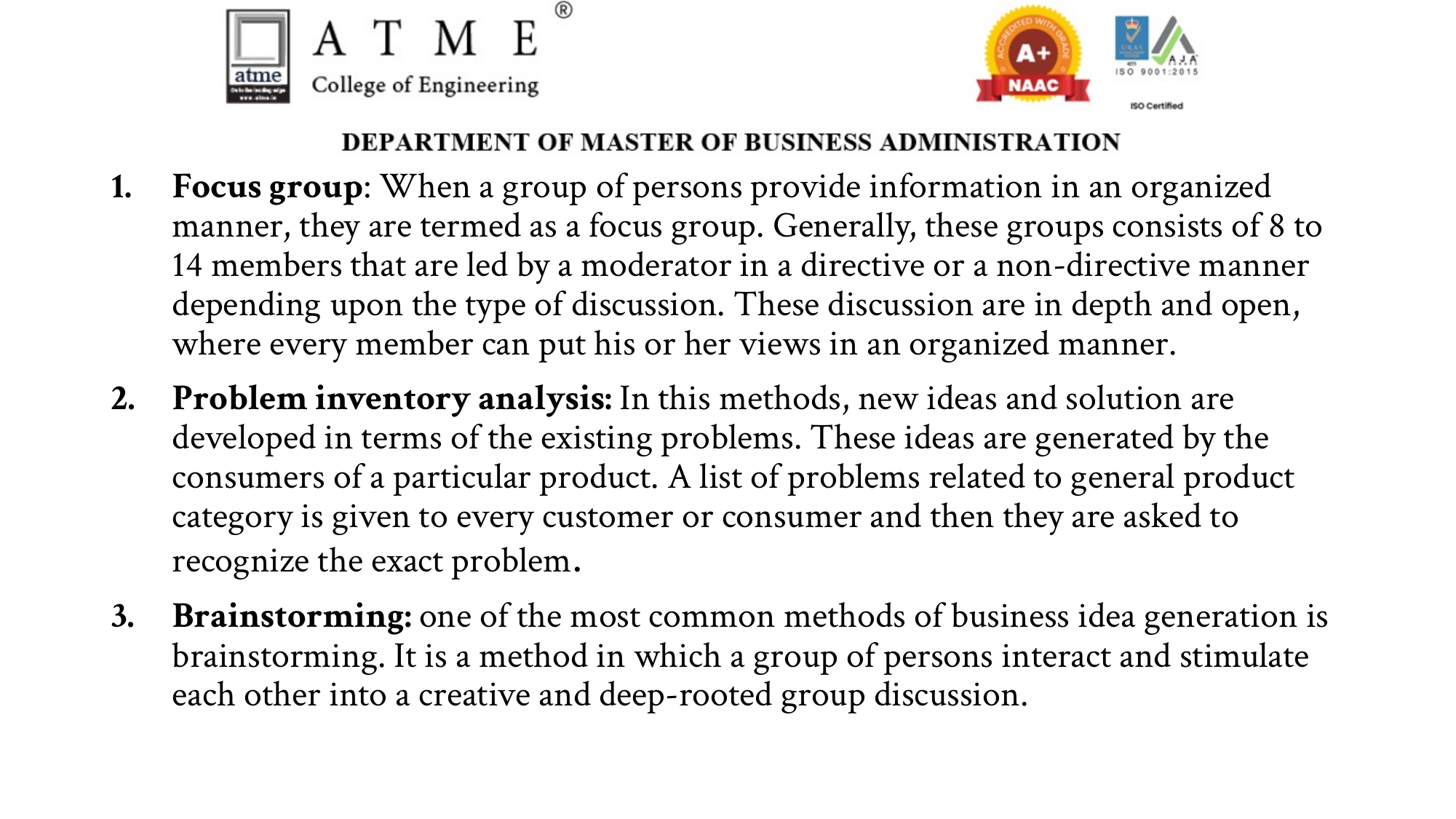

Focus group: When a group of persons provide information in an organized manner, they are termed as a focus group. Generally, these groups consists of 8 to 14 members that are led by a moderator in a directive or a non-directive manner depending upon the type of discussion. These discussion are in depth and open, where every member can put his or her views in an organized manner.
Problem inventory analysis: In this methods, new ideas and solution are developed in terms of the existing problems. These ideas are generated by the consumers of a particular product. A list of problems related to general product category is given to every customer or consumer and then they are asked to recognize the exact problem.
Brainstorming: one of the most common methods of business idea generation is brainstorming. It is a method in which a group of persons interact and stimulate each other into a creative and deep-rooted group discussion.